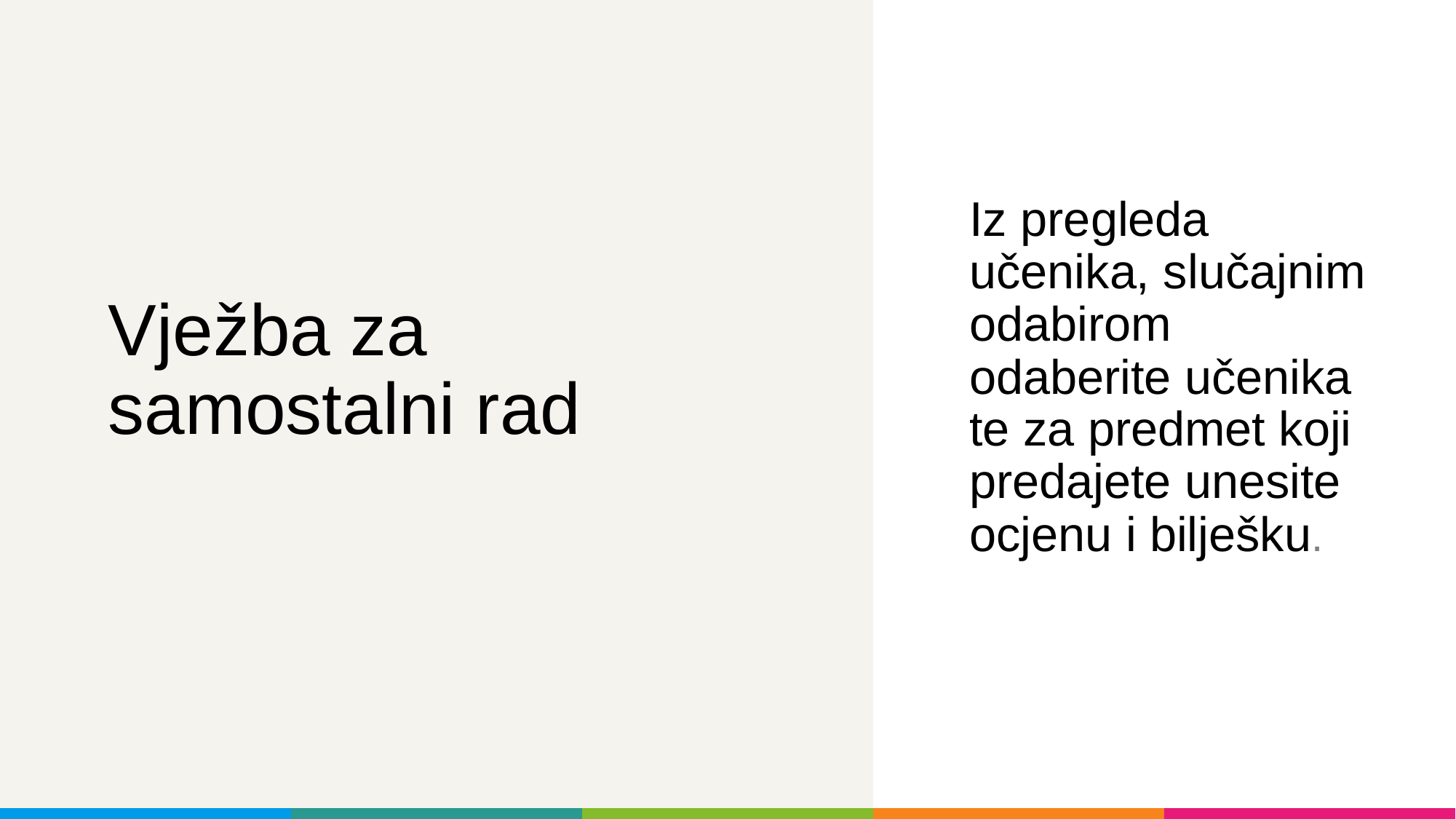

Iz pregleda učenika, slučajnim odabirom odaberite učenika te za predmet koji predajete unesite ocjenu i bilješku.
Vježba za samostalni rad